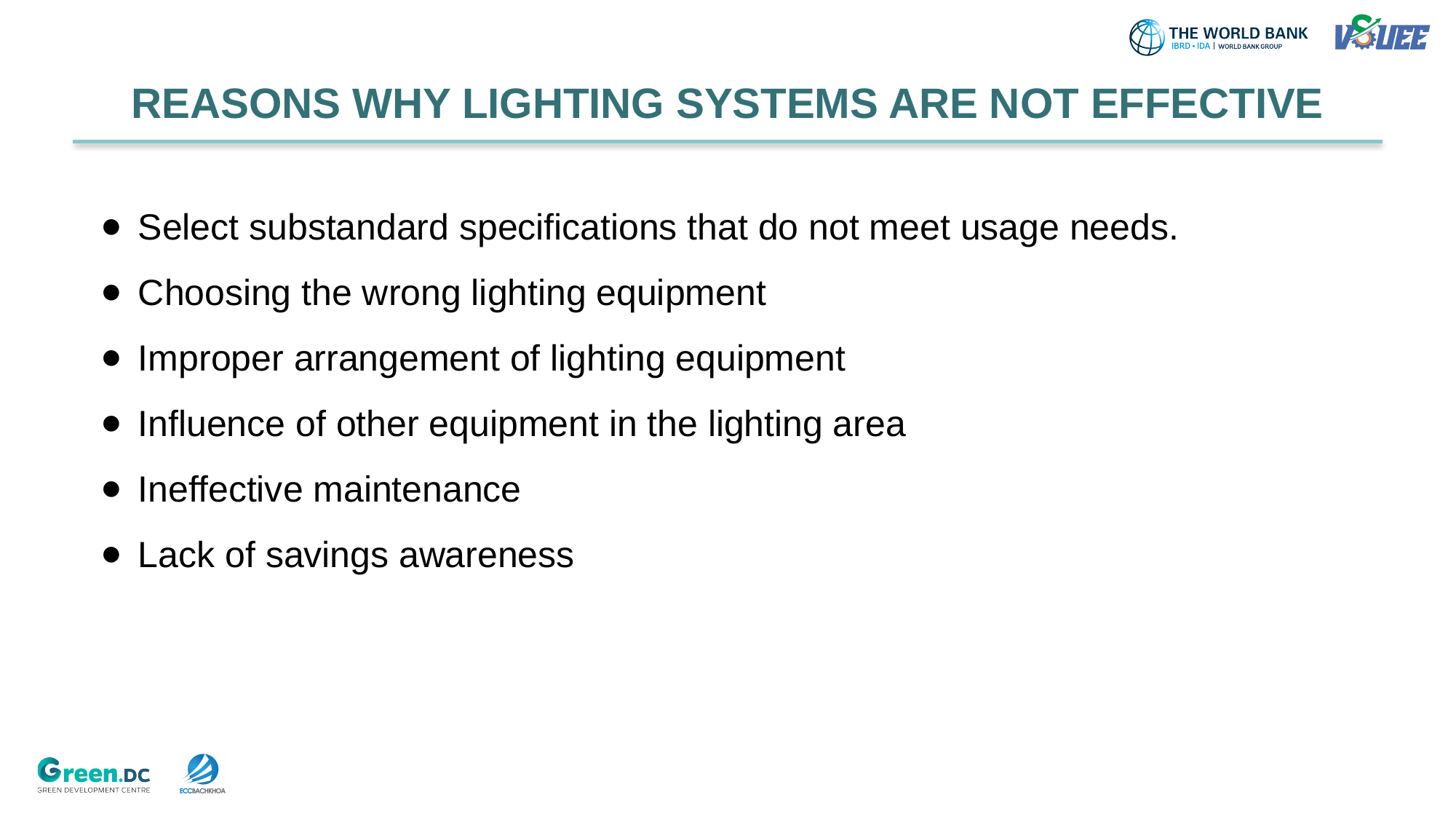

# REASONS WHY LIGHTING SYSTEMS ARE NOT EFFECTIVE
Select substandard specifications that do not meet usage needs.
Choosing the wrong lighting equipment
Improper arrangement of lighting equipment
Influence of other equipment in the lighting area
Ineffective maintenance
Lack of savings awareness